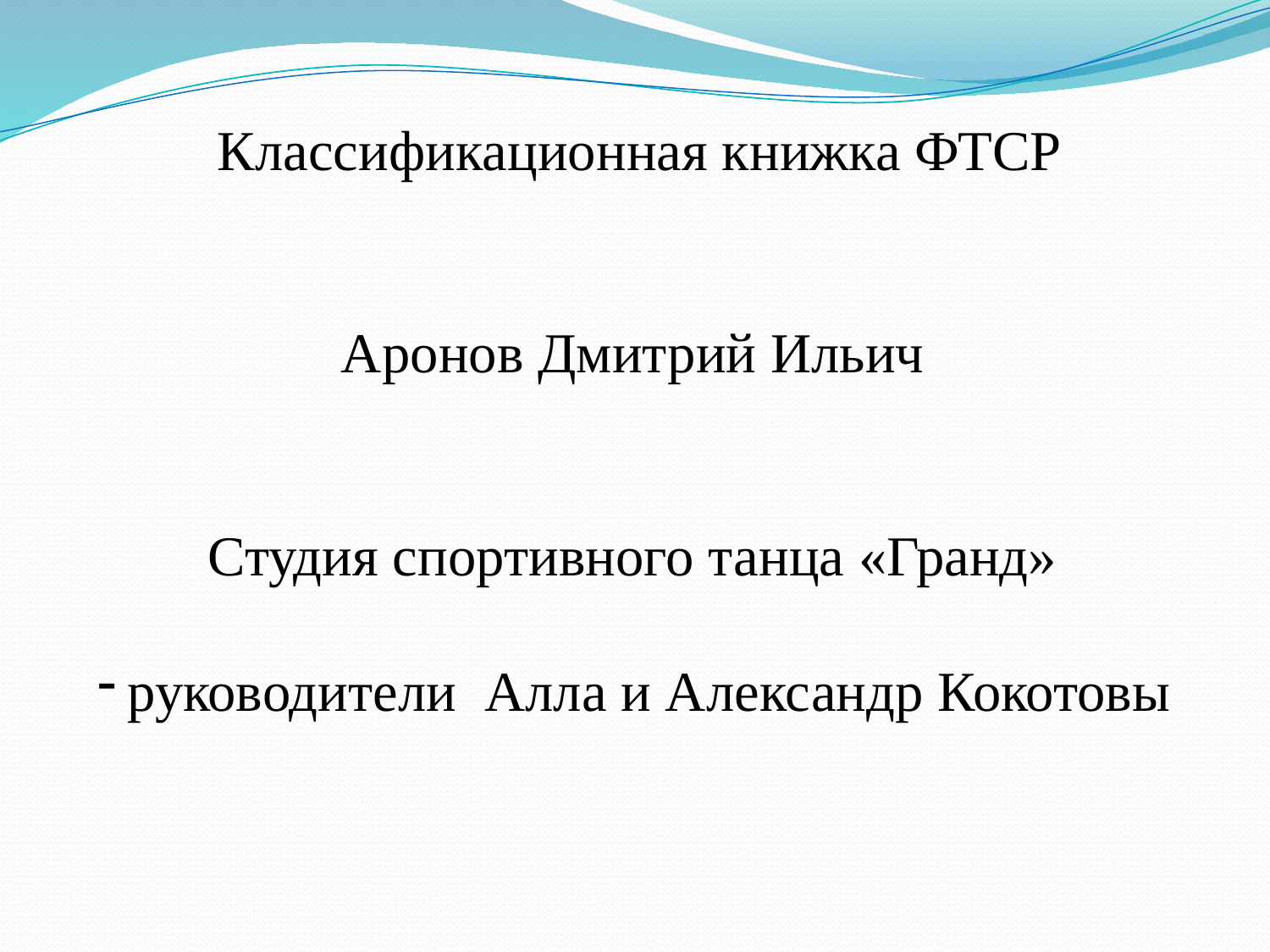

Классификационная книжка ФТСР

Аронов Дмитрий Ильич

Студия спортивного танца «Гранд»

руководители  Алла и Александр Кокотовы